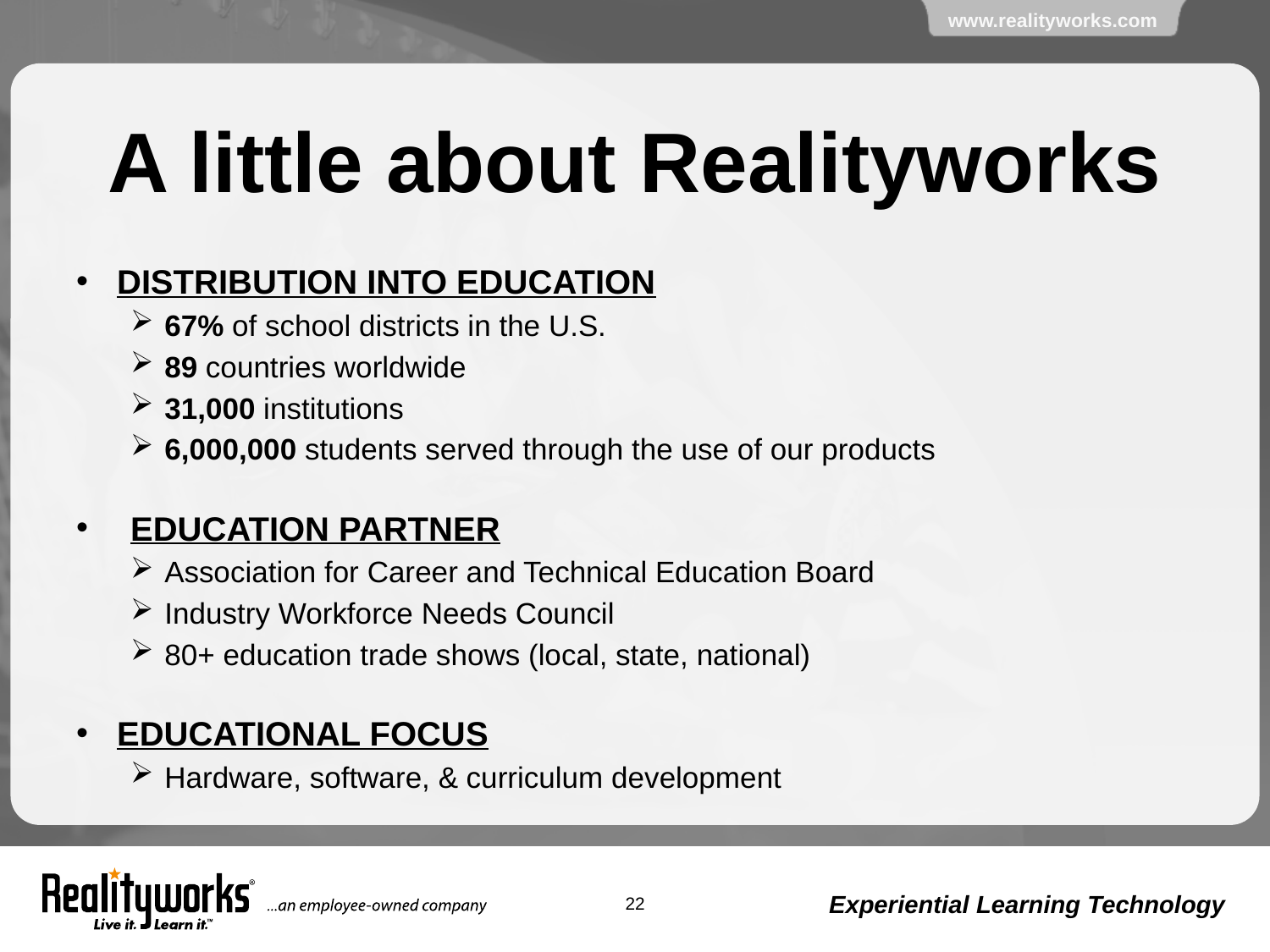

# A little about Realityworks
DISTRIBUTION INTO EDUCATION
67% of school districts in the U.S.
89 countries worldwide
31,000 institutions
6,000,000 students served through the use of our products

EDUCATION PARTNER
Association for Career and Technical Education Board
Industry Workforce Needs Council
80+ education trade shows (local, state, national)

EDUCATIONAL FOCUS
Hardware, software, & curriculum development
22
Experiential Learning Technology